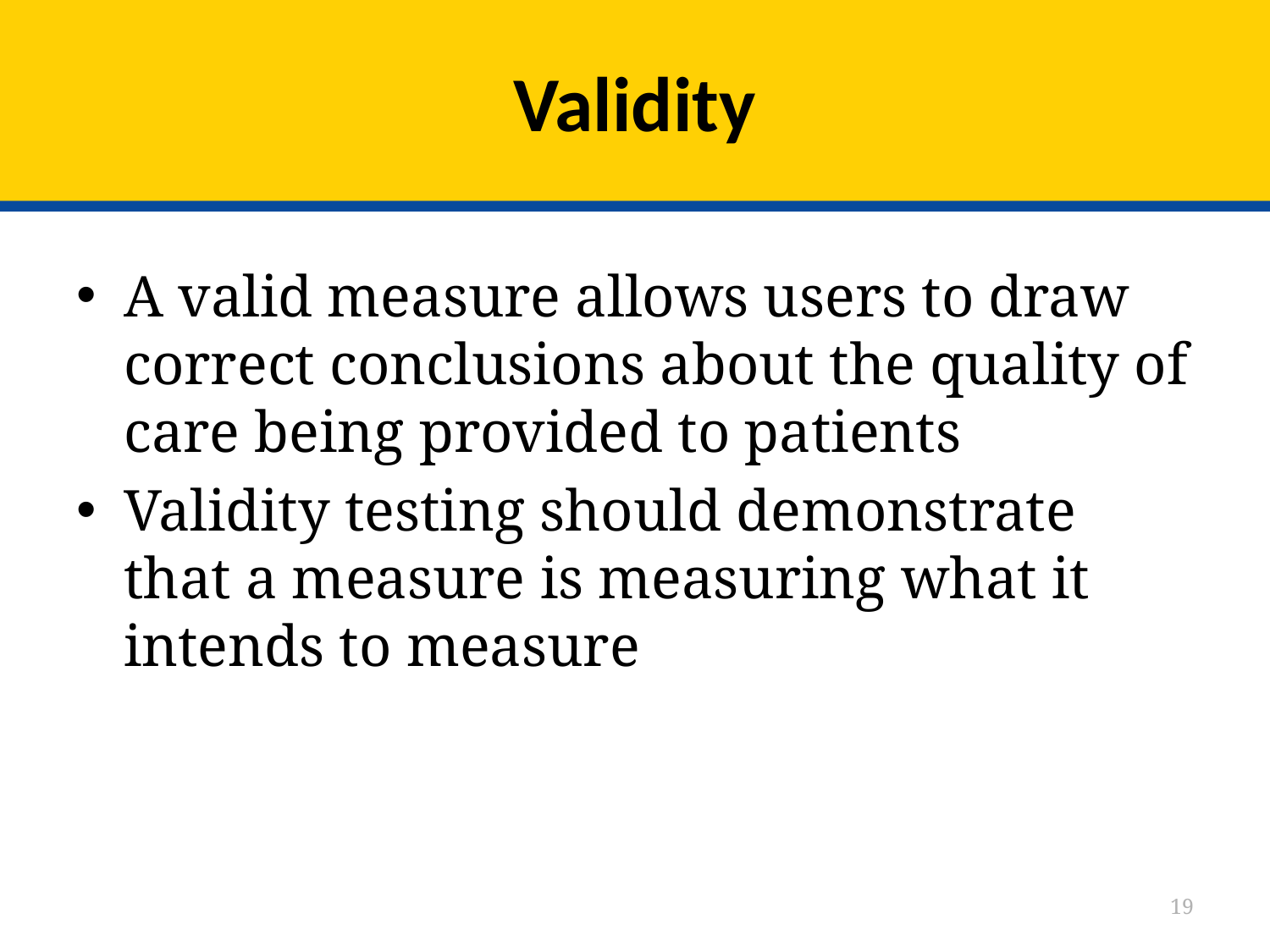

# Validity
A valid measure allows users to draw correct conclusions about the quality of care being provided to patients
Validity testing should demonstrate that a measure is measuring what it intends to measure
19